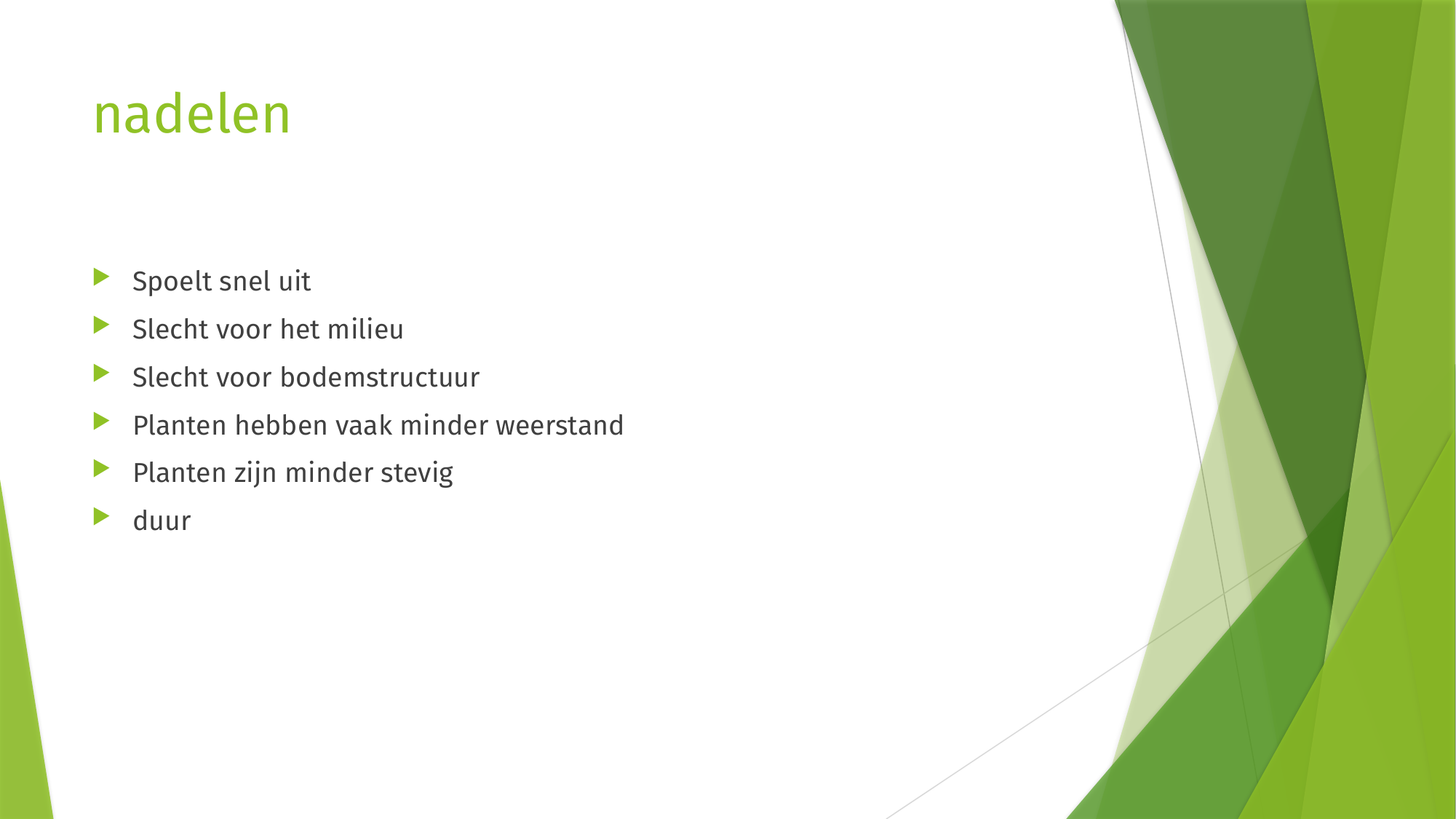

# nadelen
Spoelt snel uit
Slecht voor het milieu
Slecht voor bodemstructuur
Planten hebben vaak minder weerstand
Planten zijn minder stevig
duur